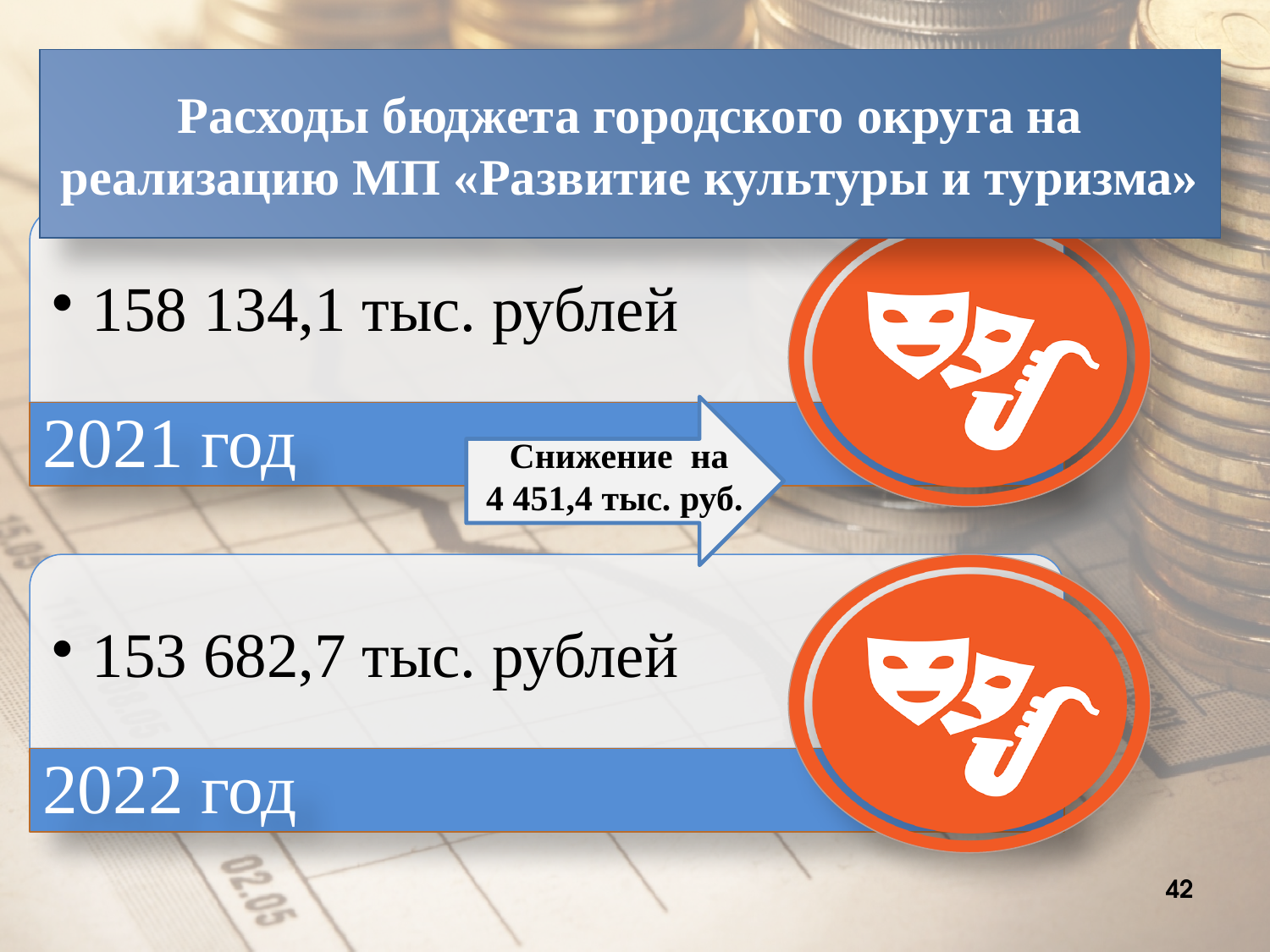

Расходы бюджета городского округа на реализацию МП «Развитие культуры и туризма»
2021 год
2022 год
158 134,1 тыс. рублей
153 682,7 тыс. рублей

  Снижение  на
 4 451,4 тыс. руб.
42